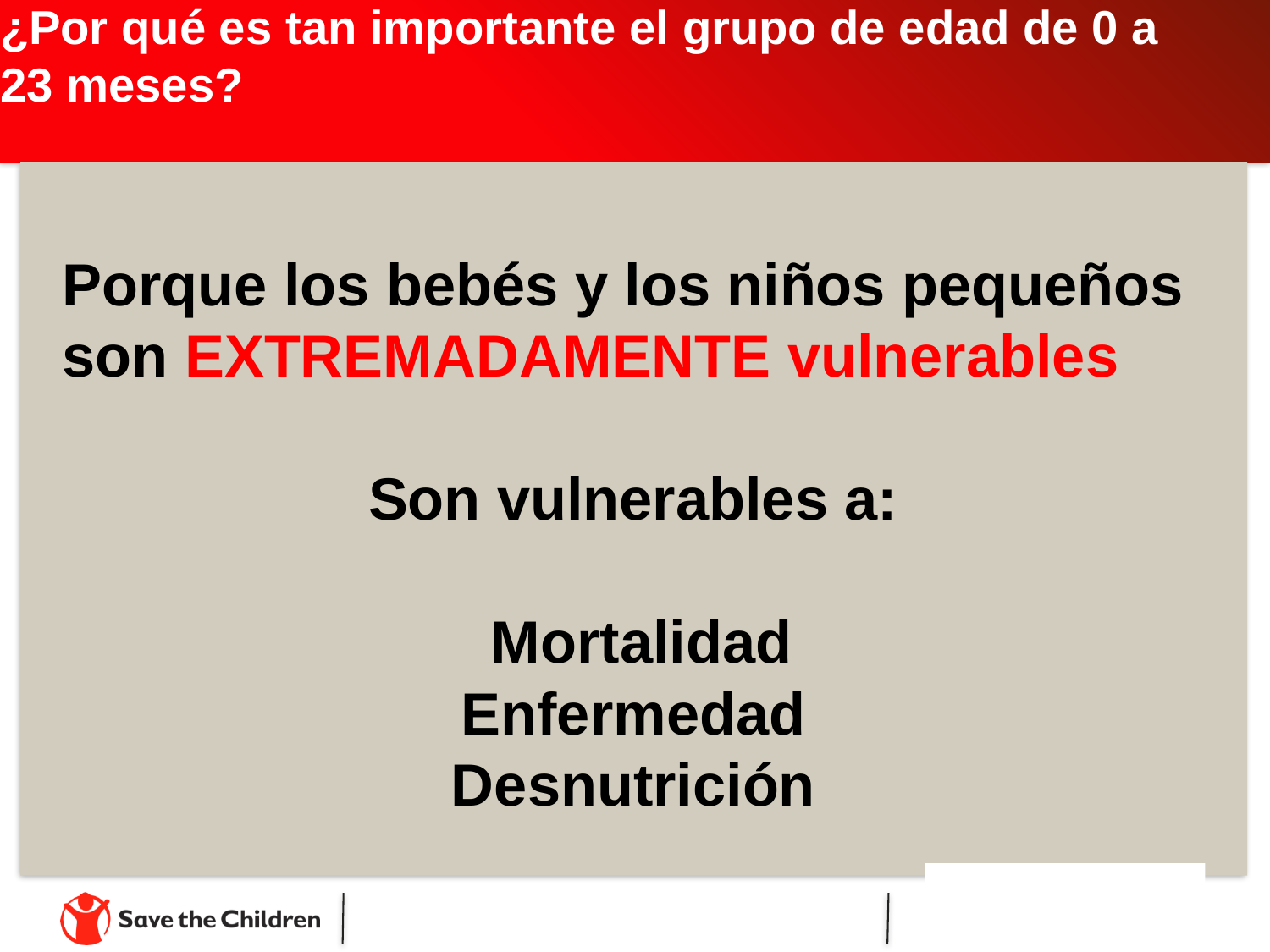

# ¿Por qué es tan importante el grupo de edad de 0 a 23 meses?

Porque los bebés y los niños pequeños son EXTREMADAMENTE vulnerables

Son vulnerables a:

 Mortalidad
Enfermedad
Desnutrición